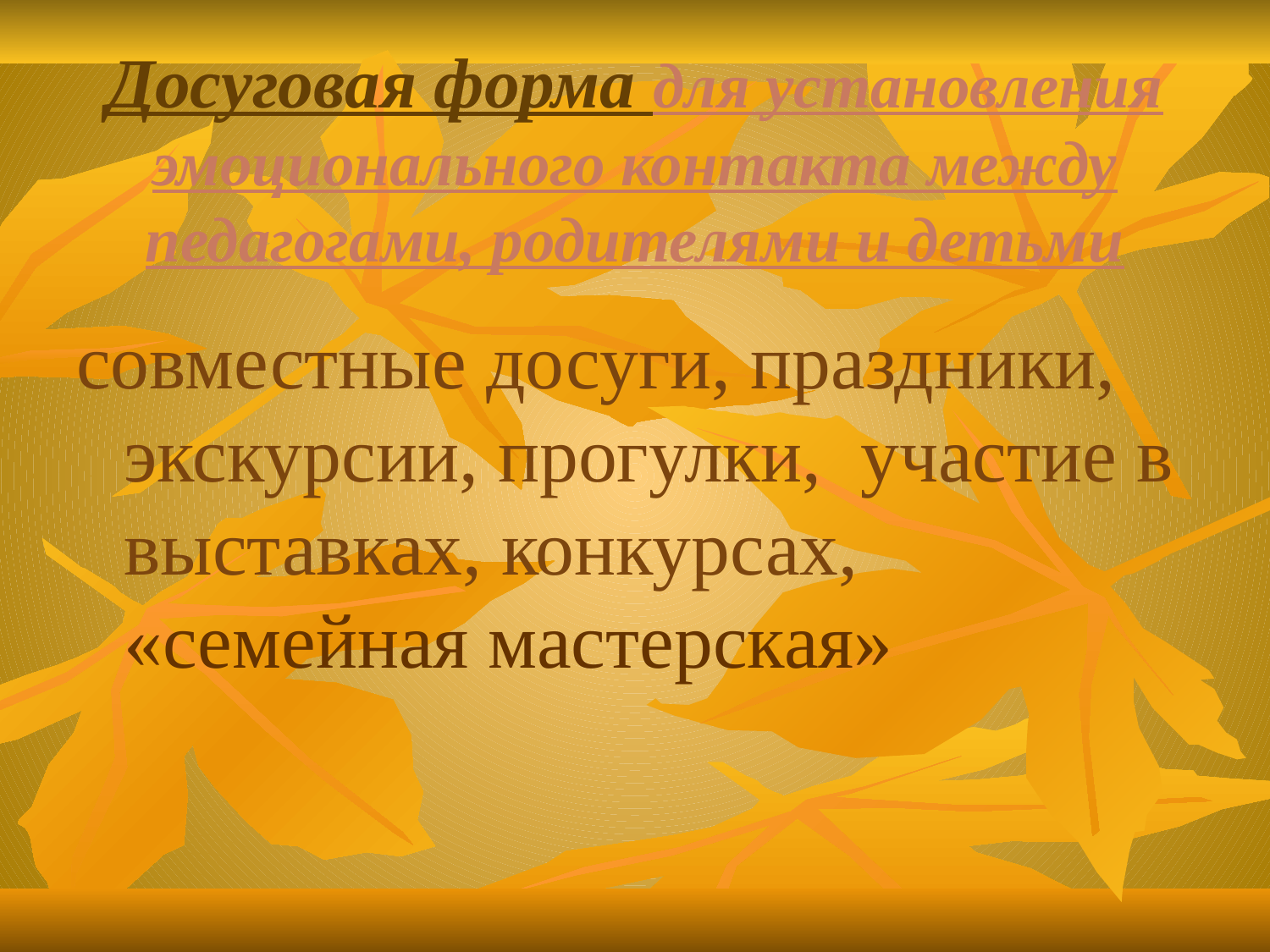

# Досуговая форма для установления эмоционального контакта между педагогами, родителями и детьми

совместные досуги, праздники, экскурсии, прогулки,  участие в выставках, конкурсах,  «семейная мастерская»